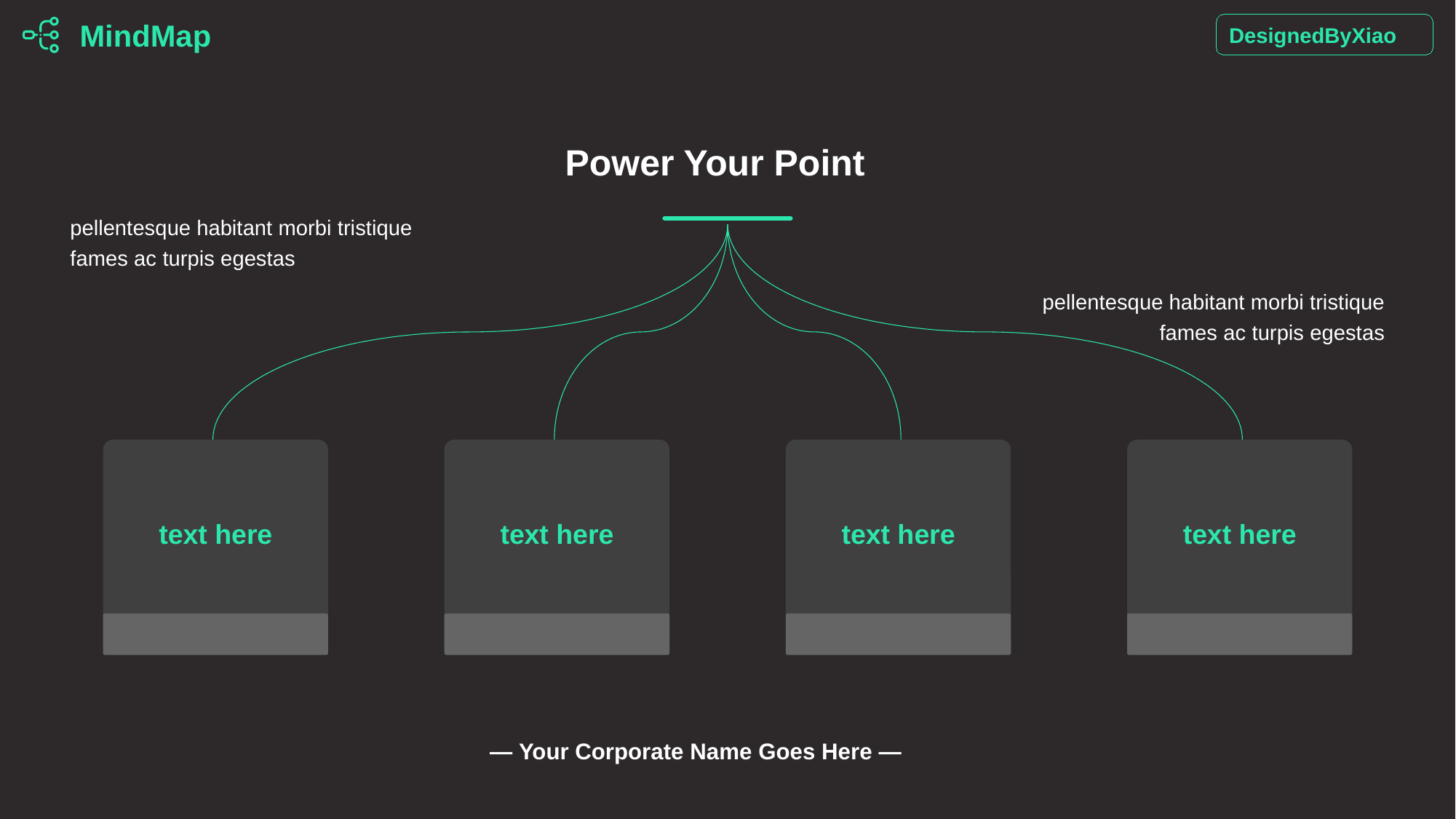

MindMap
DesignedByXiao

Power Your Point

pellentesque habitant morbi tristique fames ac turpis egestas
pellentesque habitant morbi tristique fames ac turpis egestas

text here
text here
text here
text here

— Your Corporate Name Goes Here —